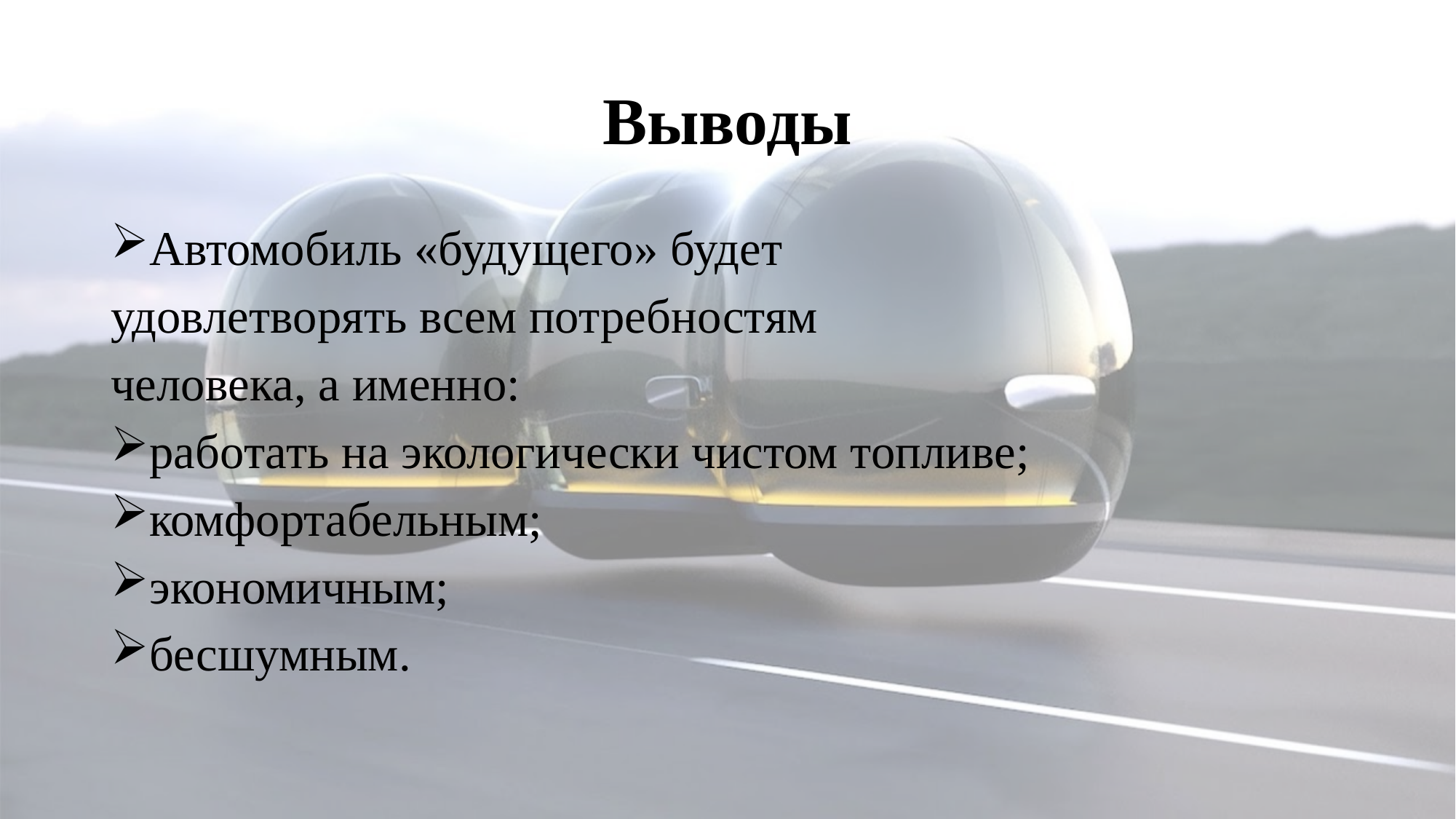

# Выводы
Автомобиль «будущего» будет
удовлетворять всем потребностям
человека, а именно:
работать на экологически чистом топливе;
комфортабельным;
экономичным;
бесшумным.